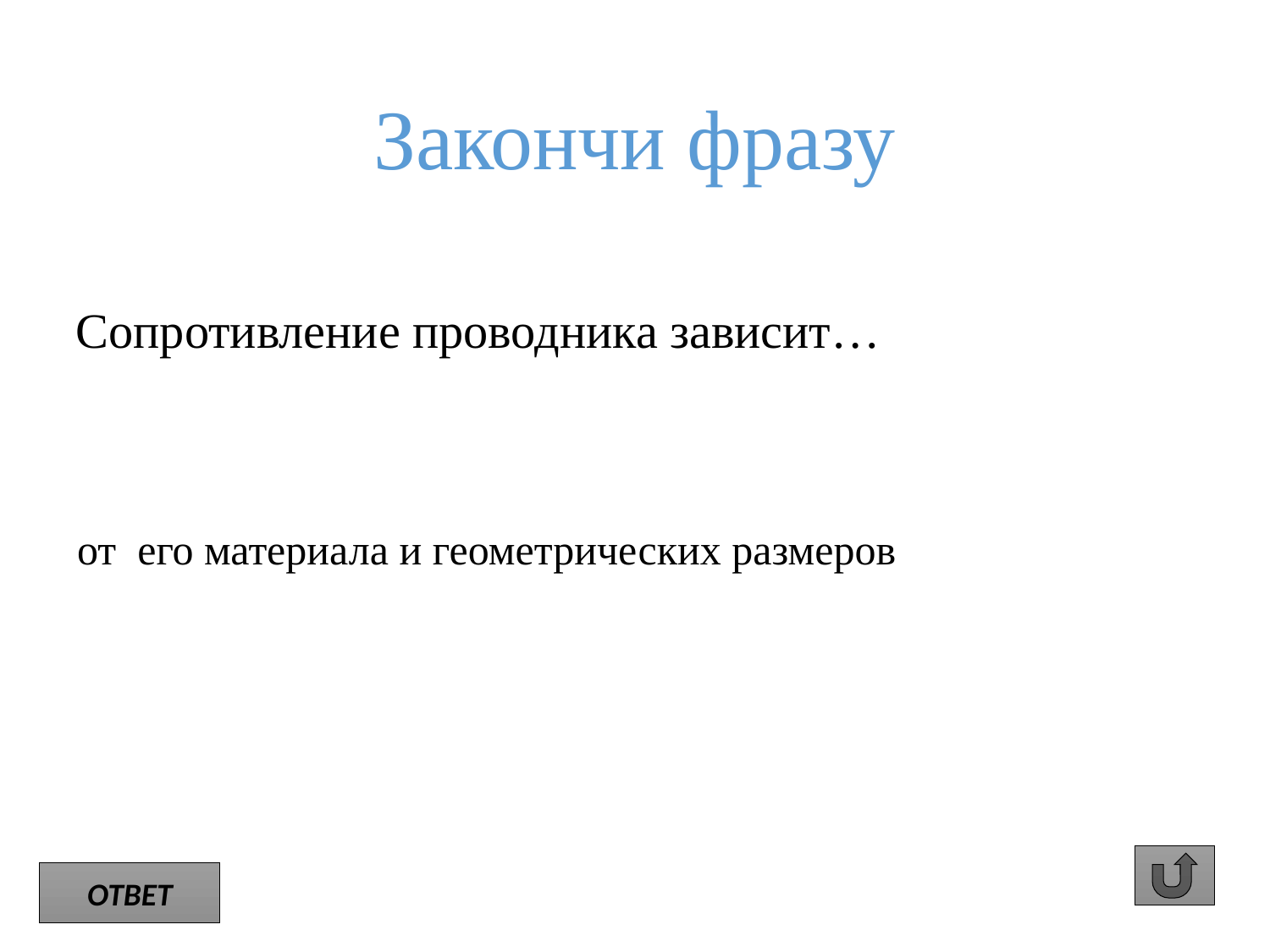

# Закончи фразу

       Сопротивление проводника зависит…
от  его материала и геометрических размеров

ОТВЕТ